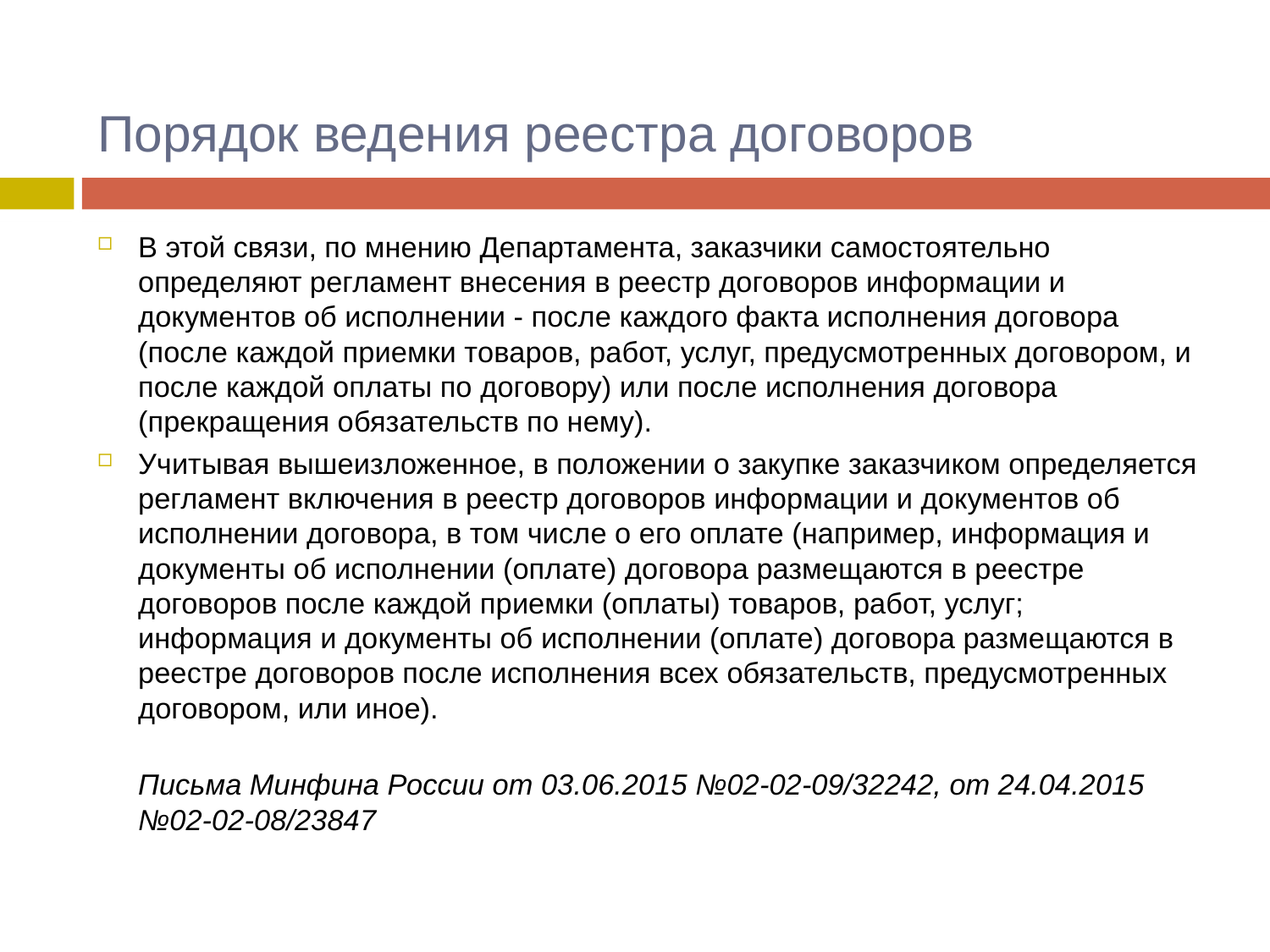

# Порядок ведения реестра договоров
В этой связи, по мнению Департамента, заказчики самостоятельно определяют регламент внесения в реестр договоров информации и документов об исполнении - после каждого факта исполнения договора (после каждой приемки товаров, работ, услуг, предусмотренных договором, и после каждой оплаты по договору) или после исполнения договора (прекращения обязательств по нему).
Учитывая вышеизложенное, в положении о закупке заказчиком определяется регламент включения в реестр договоров информации и документов об исполнении договора, в том числе о его оплате (например, информация и документы об исполнении (оплате) договора размещаются в реестре договоров после каждой приемки (оплаты) товаров, работ, услуг; информация и документы об исполнении (оплате) договора размещаются в реестре договоров после исполнения всех обязательств, предусмотренных договором, или иное).
Письма Минфина России от 03.06.2015 №02-02-09/32242, от 24.04.2015 №02-02-08/23847